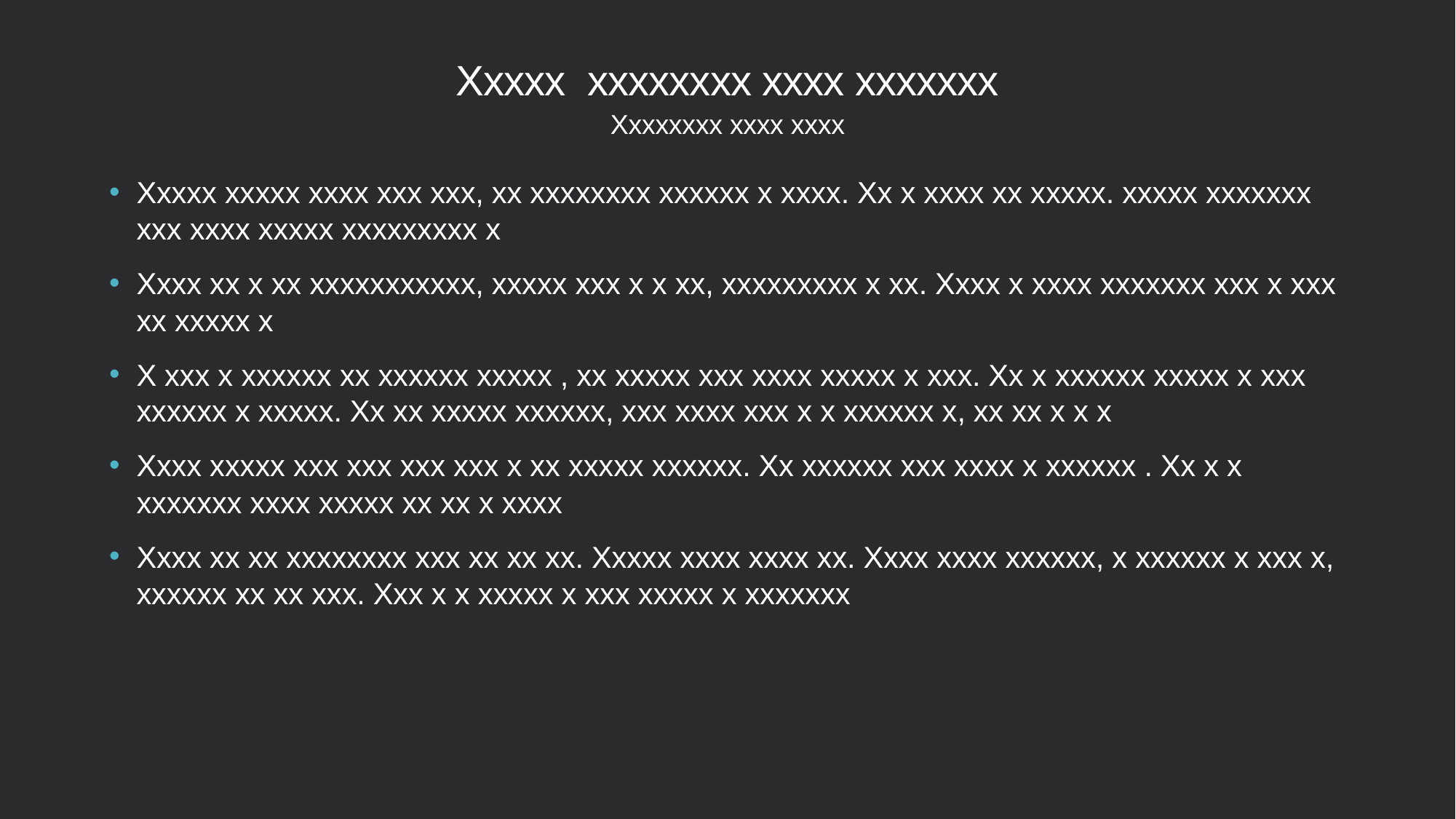

# Xxxxx  xxxxxxxx xxxx xxxxxxx
Xxxxxxxx xxxx xxxx
Xxxxx xxxxx xxxx xxx xxx, xx xxxxxxxx xxxxxx x xxxx. Xx x xxxx xx xxxxx. xxxxx xxxxxxx xxx xxxx xxxxx xxxxxxxxx x
Xxxx xx x xx xxxxxxxxxxx, xxxxx xxx x x xx, xxxxxxxxx x xx. Xxxx x xxxx xxxxxxx xxx x xxx xx xxxxx x
X xxx x xxxxxx xx xxxxxx xxxxx , xx xxxxx xxx xxxx xxxxx x xxx. Xx x xxxxxx xxxxx x xxx xxxxxx x xxxxx. Xx xx xxxxx xxxxxx, xxx xxxx xxx x x xxxxxx x, xx xx x x x
Xxxx xxxxx xxx xxx xxx xxx x xx xxxxx xxxxxx. Xx xxxxxx xxx xxxx x xxxxxx . Xx x x xxxxxxx xxxx xxxxx xx xx x xxxx
Xxxx xx xx xxxxxxxx xxx xx xx xx. Xxxxx xxxx xxxx xx. Xxxx xxxx xxxxxx, x xxxxxx x xxx x, xxxxxx xx xx xxx. Xxx x x xxxxx x xxx xxxxx x xxxxxxx